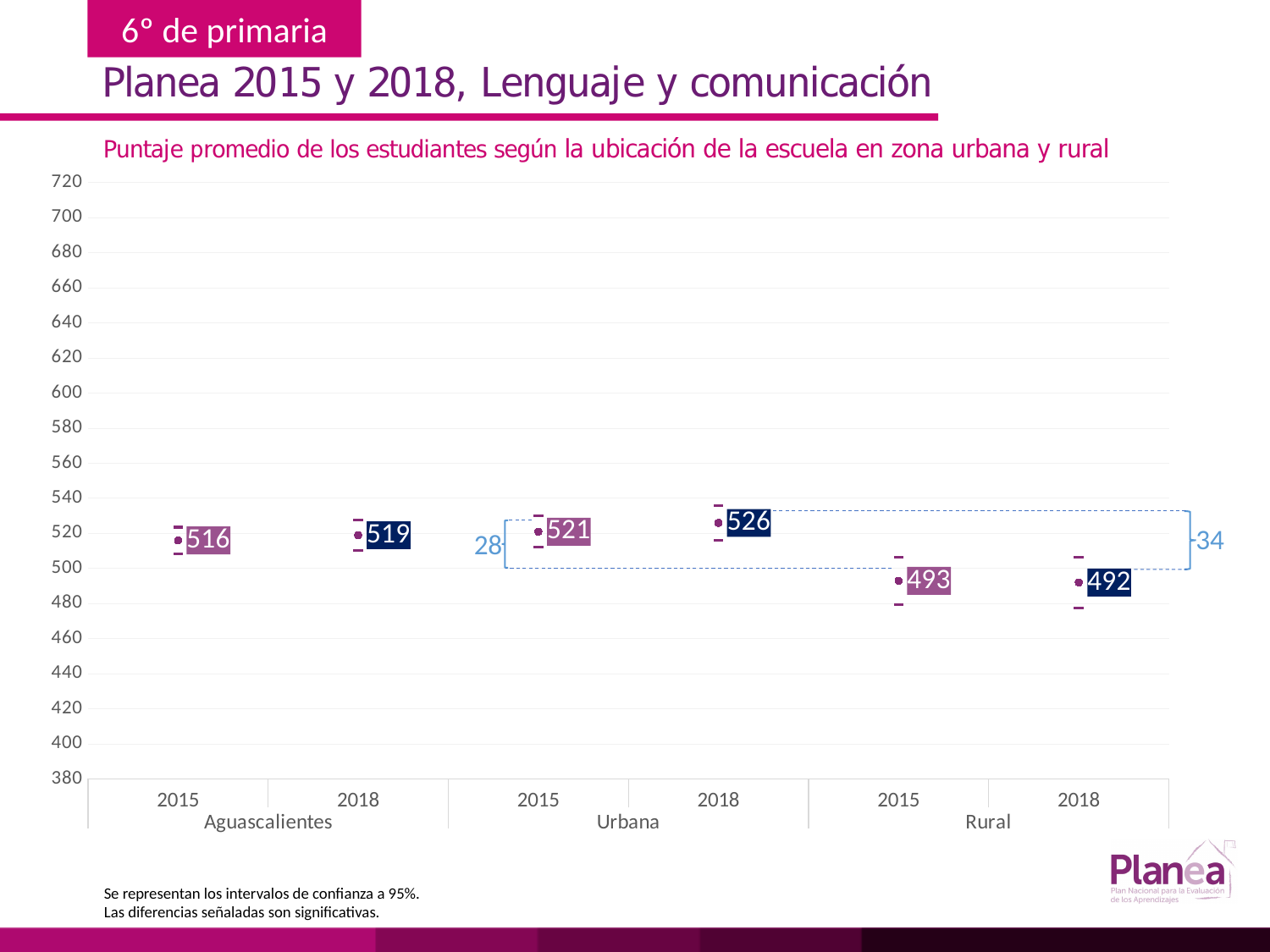

Planea 2015 y 2018, Lenguaje y comunicación

Puntaje promedio de los estudiantes según la ubicación de la escuela en zona urbana y rural

### Chart

| Category |  |  |  |
|---|---|---|---|
| 2015 | 508.438 | 523.562 | 516.0 |
| 2018 | 510.443 | 527.557 | 519.0 |
| 2015 | 512.045 | 529.955 | 521.0 |
| 2018 | 516.05 | 535.95 | 526.0 |
| 2015 | 479.468 | 506.532 | 493.0 |
| 2018 | 477.473 | 506.527 | 492.0 |
34

28
Se representan los intervalos de confianza a 95%.
Las diferencias señaladas son significativas.